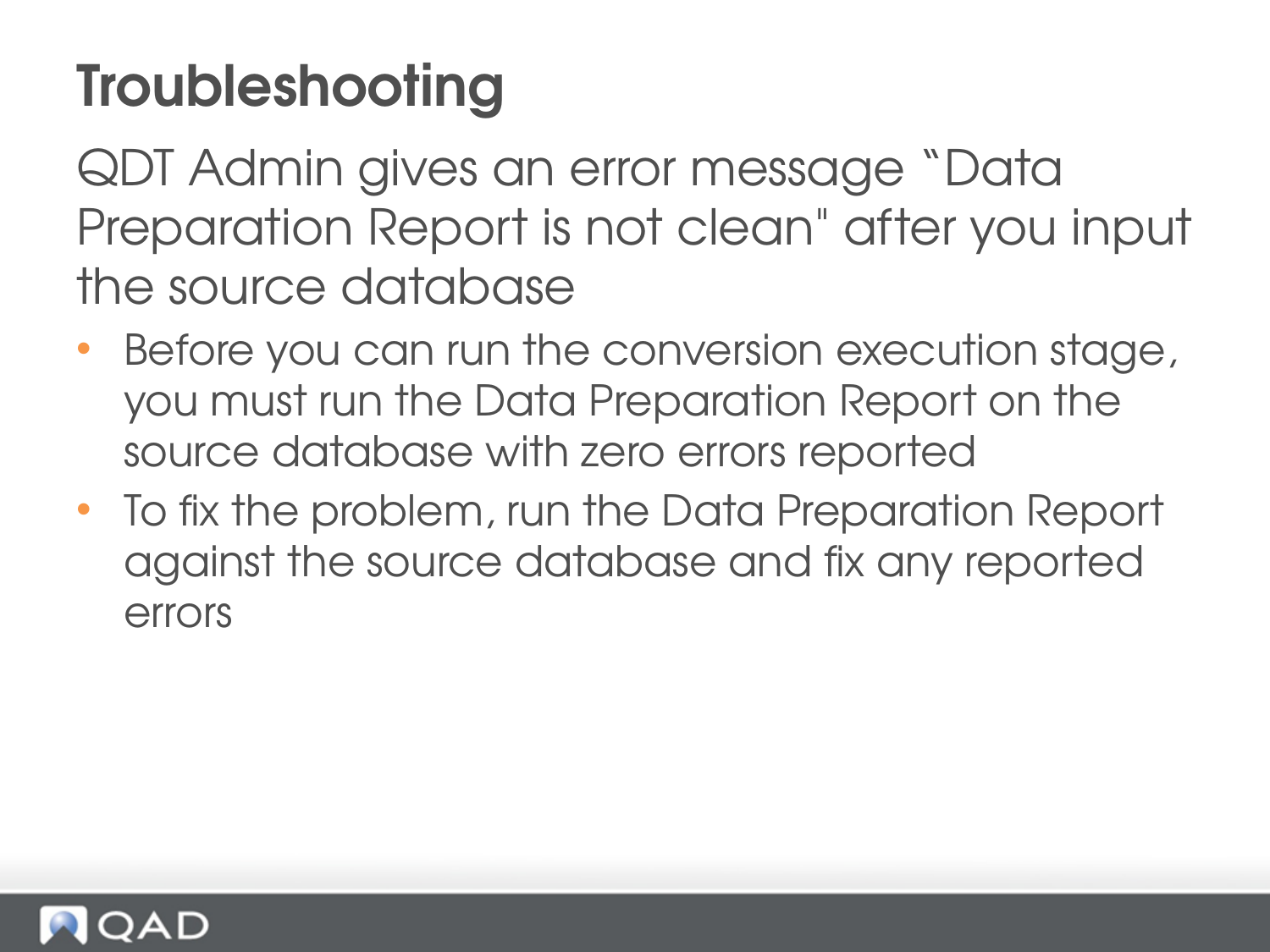

# Troubleshooting
QDT Admin gives an error message “Data Preparation Report is not clean" after you input the source database
Before you can run the conversion execution stage, you must run the Data Preparation Report on the source database with zero errors reported
To fix the problem, run the Data Preparation Report against the source database and fix any reported errors